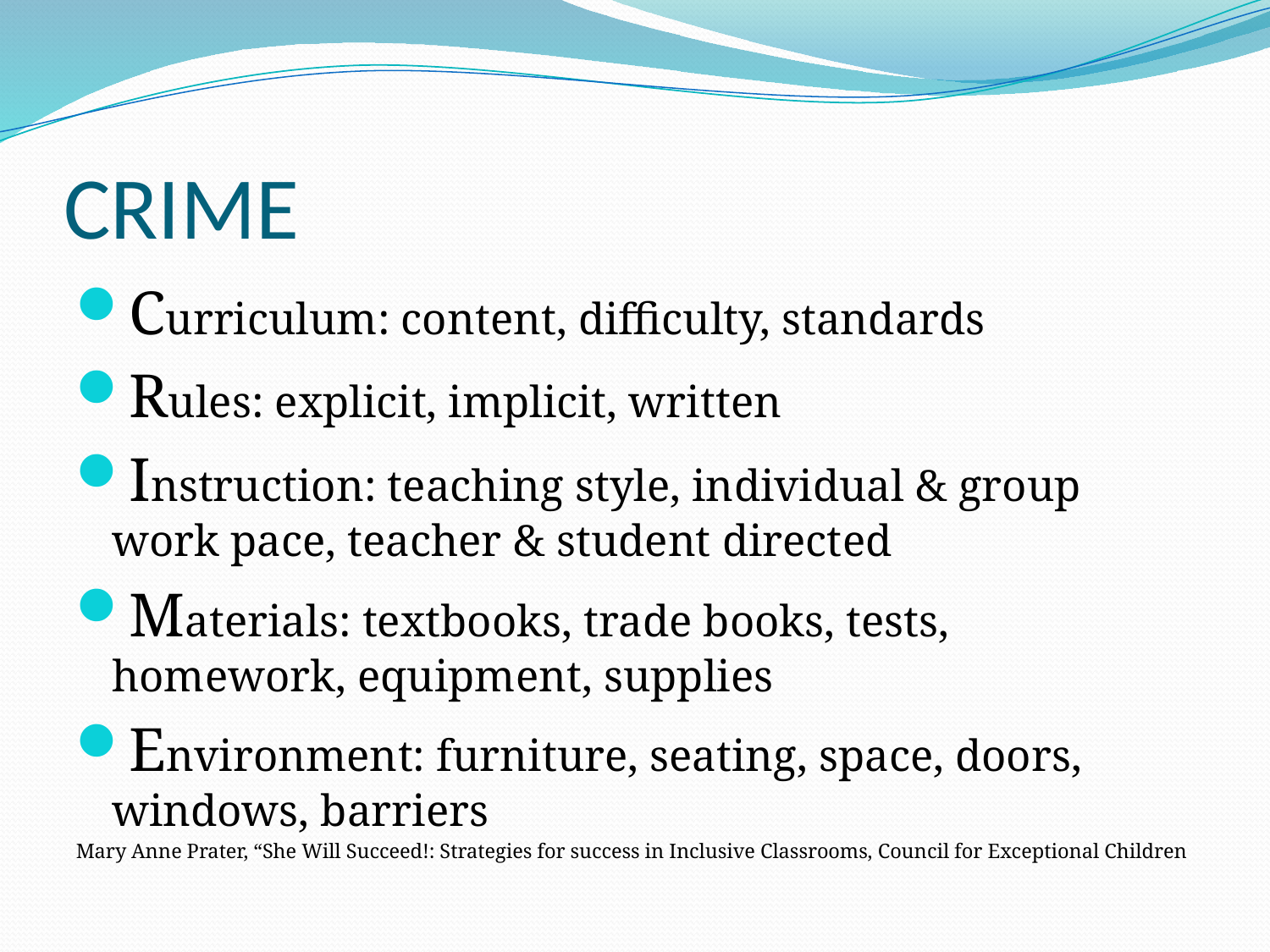

# CRIME
Curriculum: content, difficulty, standards
Rules: explicit, implicit, written
Instruction: teaching style, individual & group work pace, teacher & student directed
Materials: textbooks, trade books, tests, homework, equipment, supplies
Environment: furniture, seating, space, doors, windows, barriers
Mary Anne Prater, “She Will Succeed!: Strategies for success in Inclusive Classrooms, Council for Exceptional Children